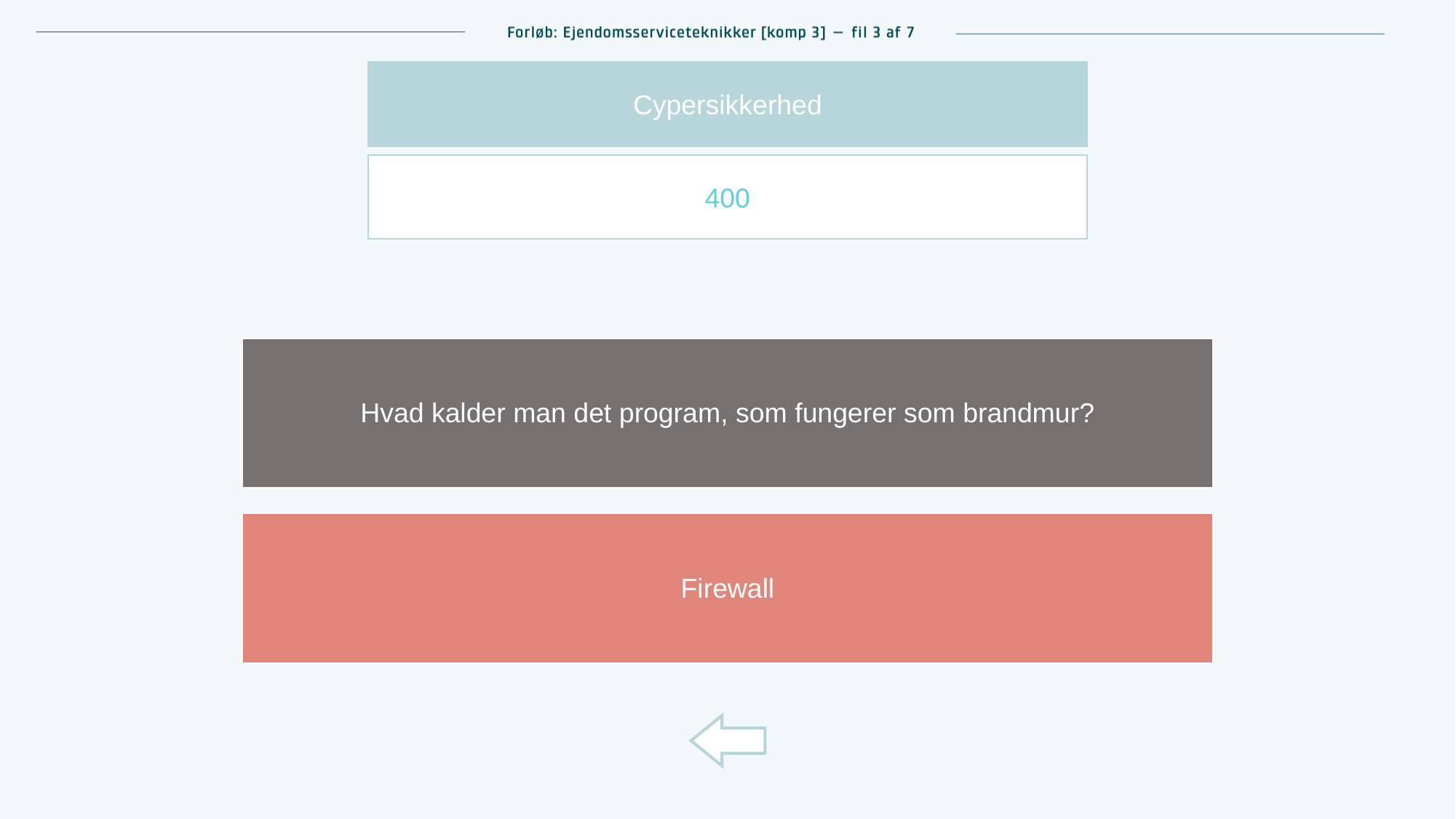

Cypersikkerhed

400
| Hvad kalder man det program, som fungerer som brandmur? |
| --- |
| Firewall |
| --- |

8